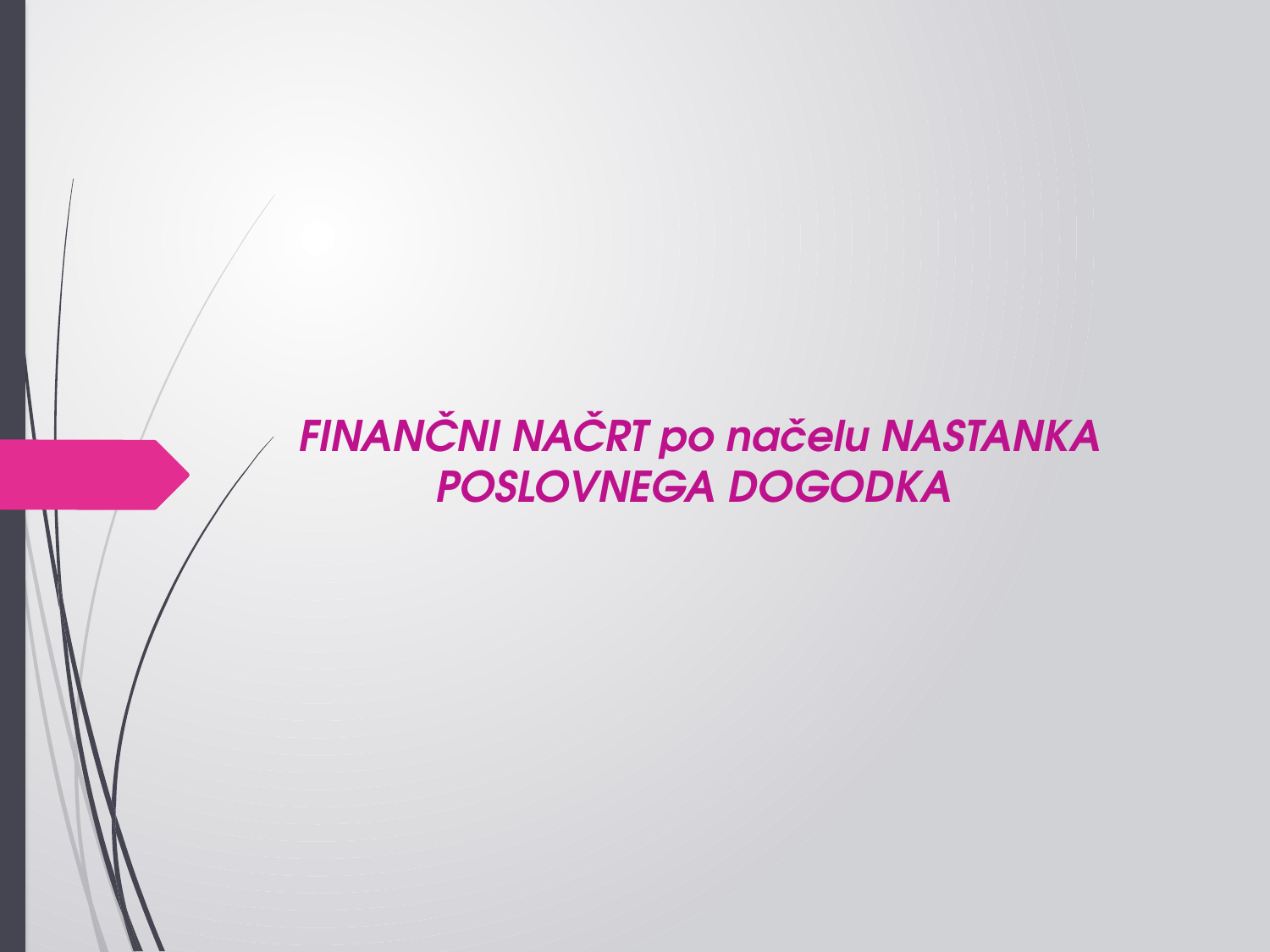

FINANČNI NAČRT po načelu NASTANKA POSLOVNEGA DOGODKA